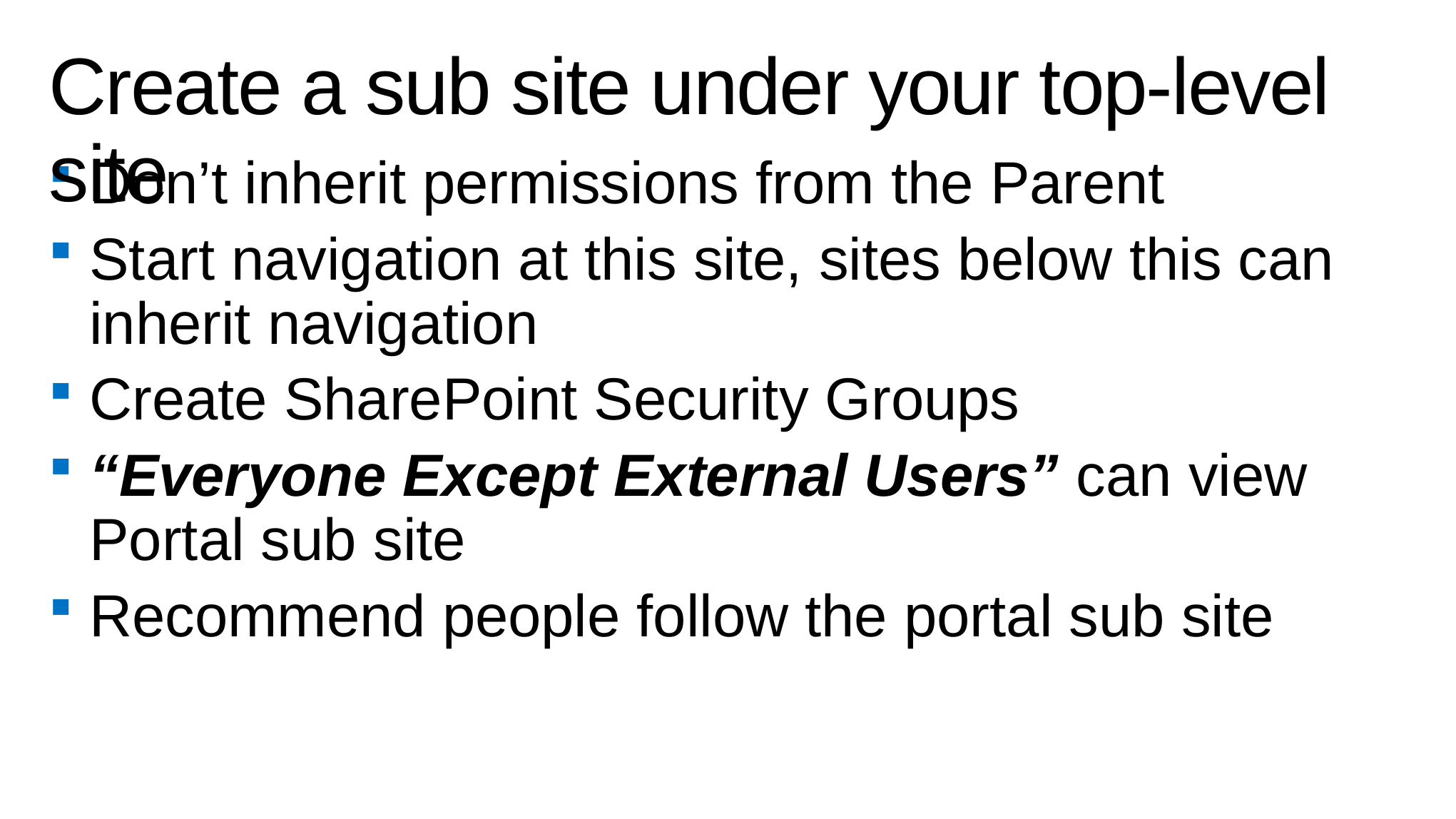

# Create a sub site under your top-level site
Don’t inherit permissions from the Parent
Start navigation at this site, sites below this can inherit navigation
Create SharePoint Security Groups
“Everyone Except External Users” can view Portal sub site
Recommend people follow the portal sub site